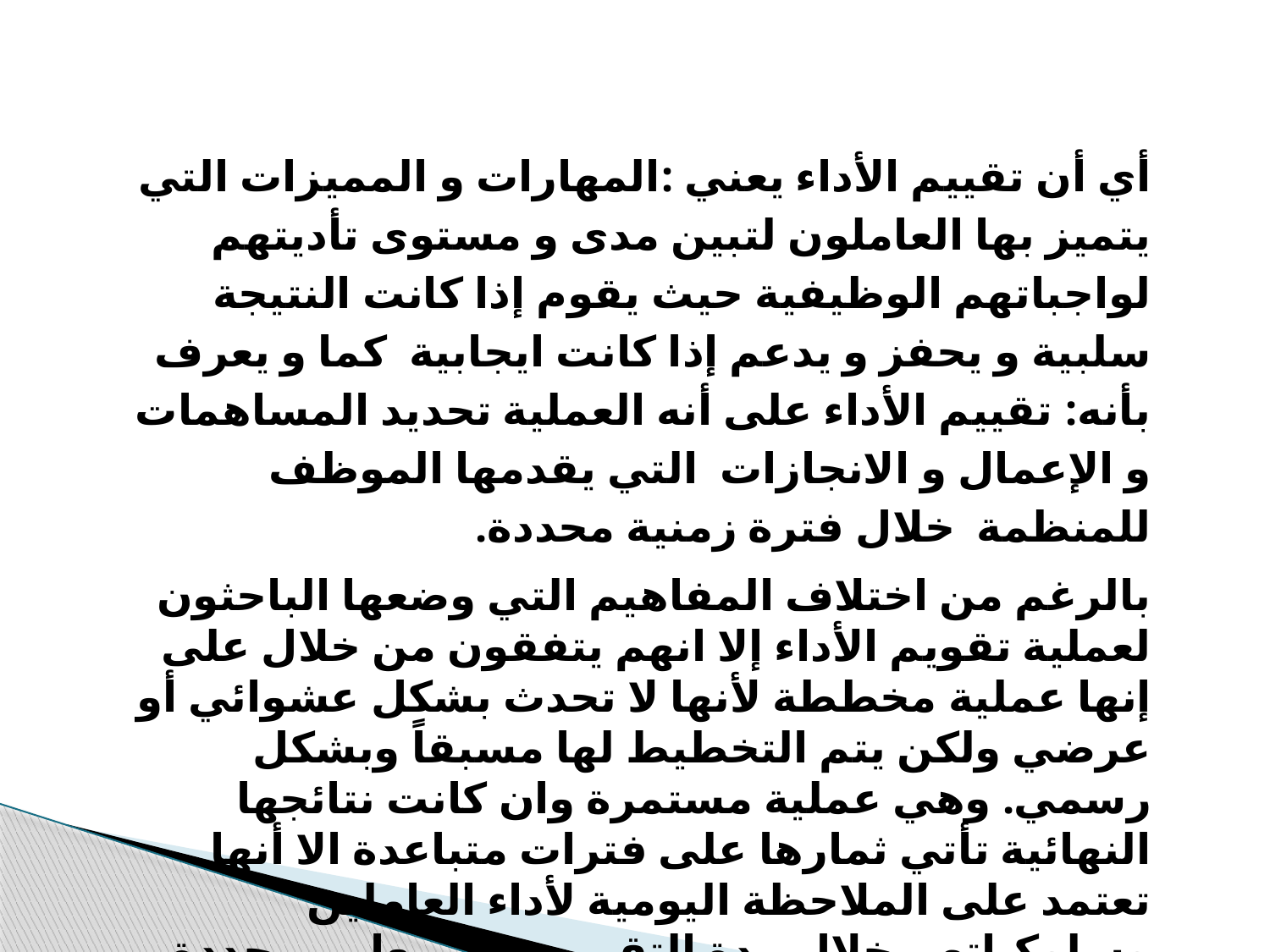

أي أن تقييم الأداء يعني :المهارات و المميزات التي يتميز بها العاملون لتبين مدى و مستوى تأديتهم لواجباتهم الوظيفية حيث يقوم إذا كانت النتيجة سلبية و يحفز و يدعم إذا كانت ايجابية  كما و يعرف  بأنه: تقييم الأداء على أنه العملية تحديد المساهمات و الإعمال و الانجازات  التي يقدمها الموظف  للمنظمة  خلال فترة زمنية محددة.
بالرغم من اختلاف المفاهيم التي وضعها الباحثون لعملية تقويم الأداء إلا انهم يتفقون من خلال على إنها عملية مخططة لأنها لا تحدث بشكل عشوائي أو عرضي ولكن يتم التخطيط لها مسبقاً وبشكل رسمي. وهي عملية مستمرة وان كانت نتائجها النهائية تأتي ثمارها على فترات متباعدة الا أنها تعتمد على الملاحظة اليومية لأداء العاملين وسلوكياتهم خلال مدة التقييم وفق معايير محددة مسبقاً والذي يجعلها جزء من عملية الرقابة على الأداء ومن ثمّ تصبح جزء من نظام أكبر هو إدارة الأداء. إضافة الى انها عملية تهدف الى تقييم أداء الفرد وظيفياً وليس شخصياً